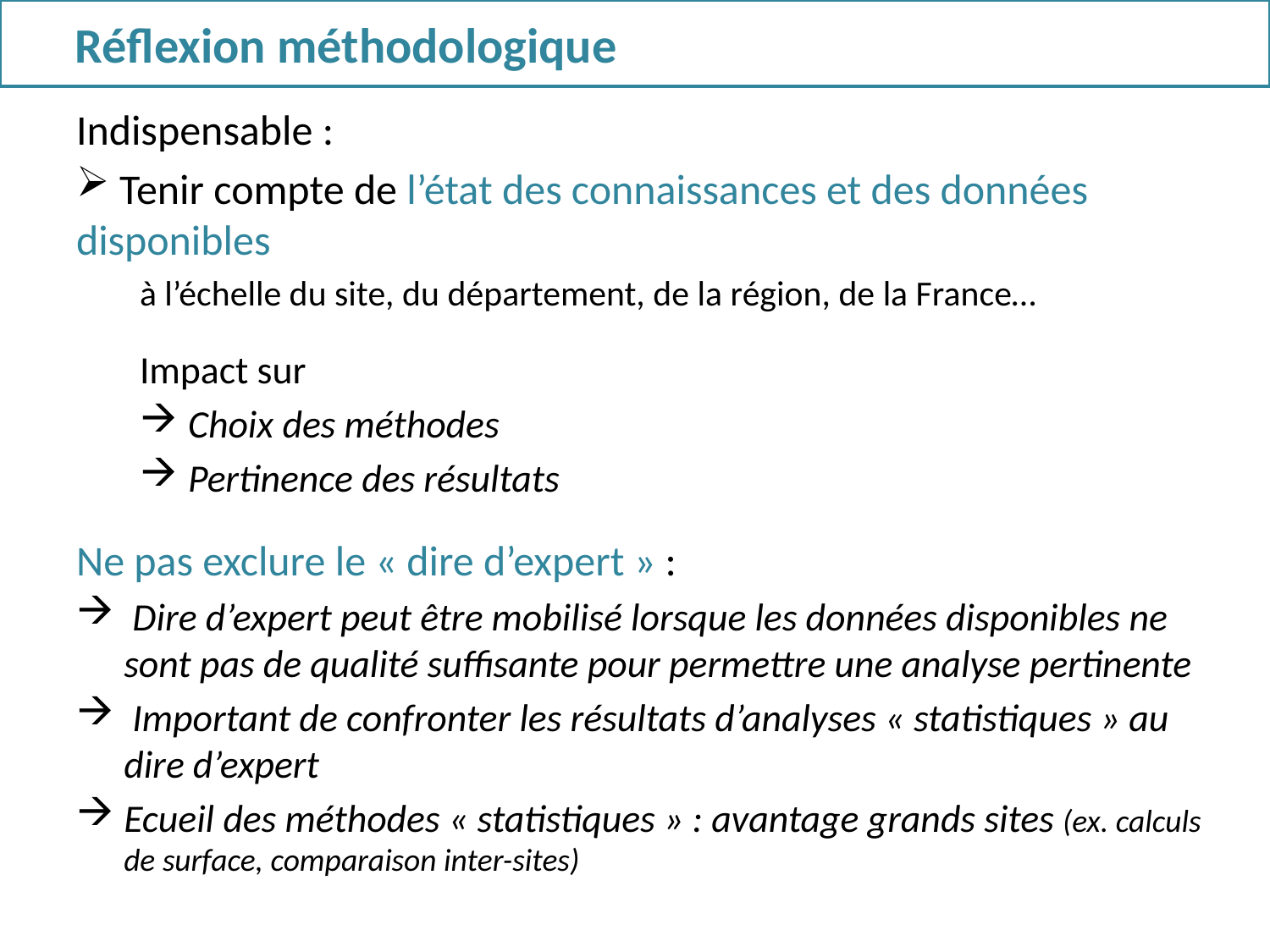

# Réflexion méthodologique
Indispensable :
 Tenir compte de l’état des connaissances et des données disponibles
à l’échelle du site, du département, de la région, de la France…

Impact sur
 Choix des méthodes
 Pertinence des résultats

Ne pas exclure le « dire d’expert » :
 Dire d’expert peut être mobilisé lorsque les données disponibles ne sont pas de qualité suffisante pour permettre une analyse pertinente
 Important de confronter les résultats d’analyses « statistiques » au dire d’expert
Ecueil des méthodes « statistiques » : avantage grands sites (ex. calculs de surface, comparaison inter-sites)